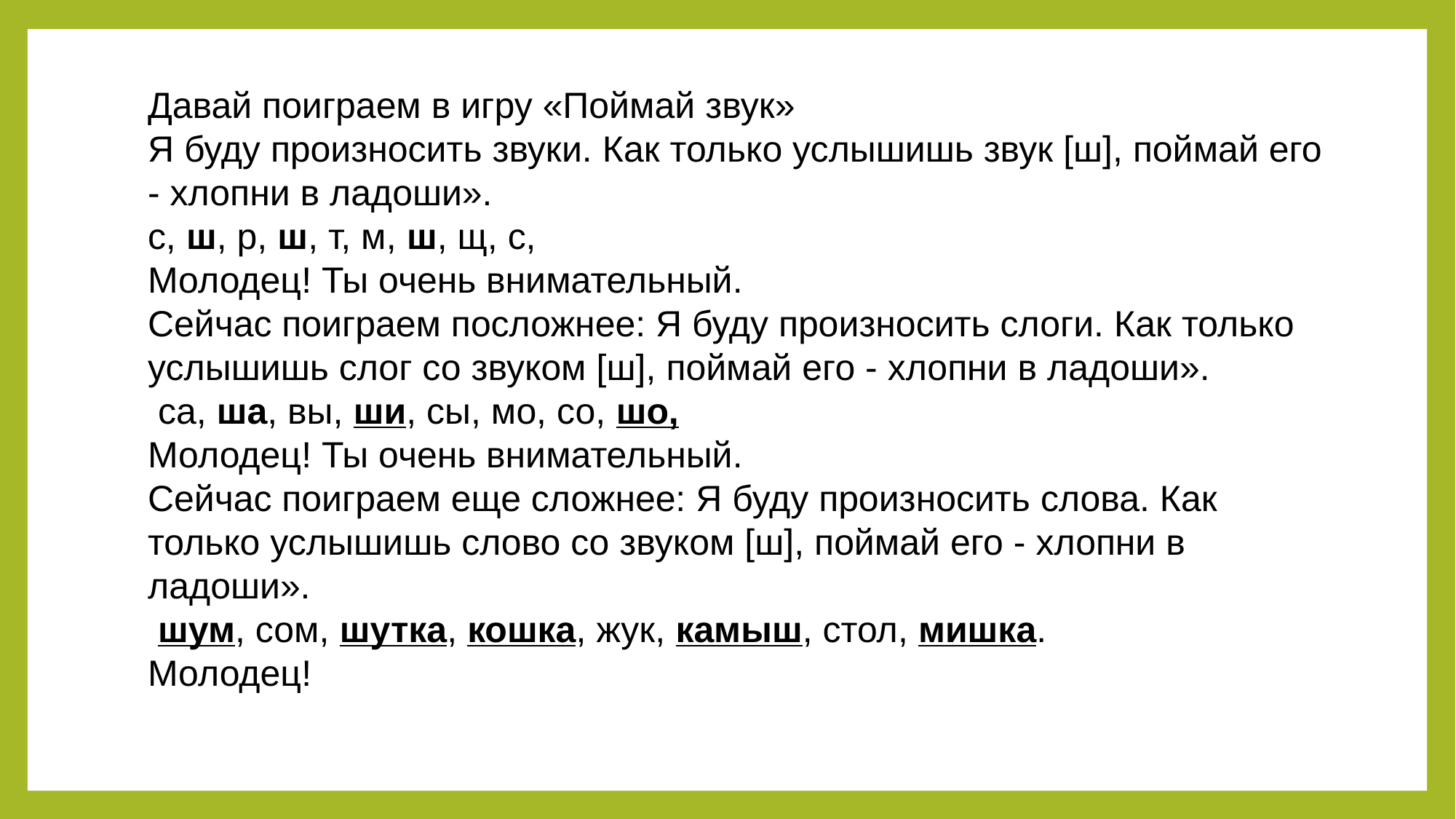

Давай поиграем в игру «Поймай звук»
Я буду произносить звуки. Как только услышишь звук [ш], поймай его - хлопни в ладоши».
с, ш, р, ш, т, м, ш, щ, с,
Молодец! Ты очень внимательный.
Сейчас поиграем посложнее: Я буду произносить слоги. Как только услышишь слог со звуком [ш], поймай его - хлопни в ладоши».
 са, ша, вы, ши, сы, мо, со, шо,
Молодец! Ты очень внимательный.
Сейчас поиграем еще сложнее: Я буду произносить слова. Как только услышишь слово со звуком [ш], поймай его - хлопни в ладоши».
 шум, сом, шутка, кошка, жук, камыш, стол, мишка.
Молодец!